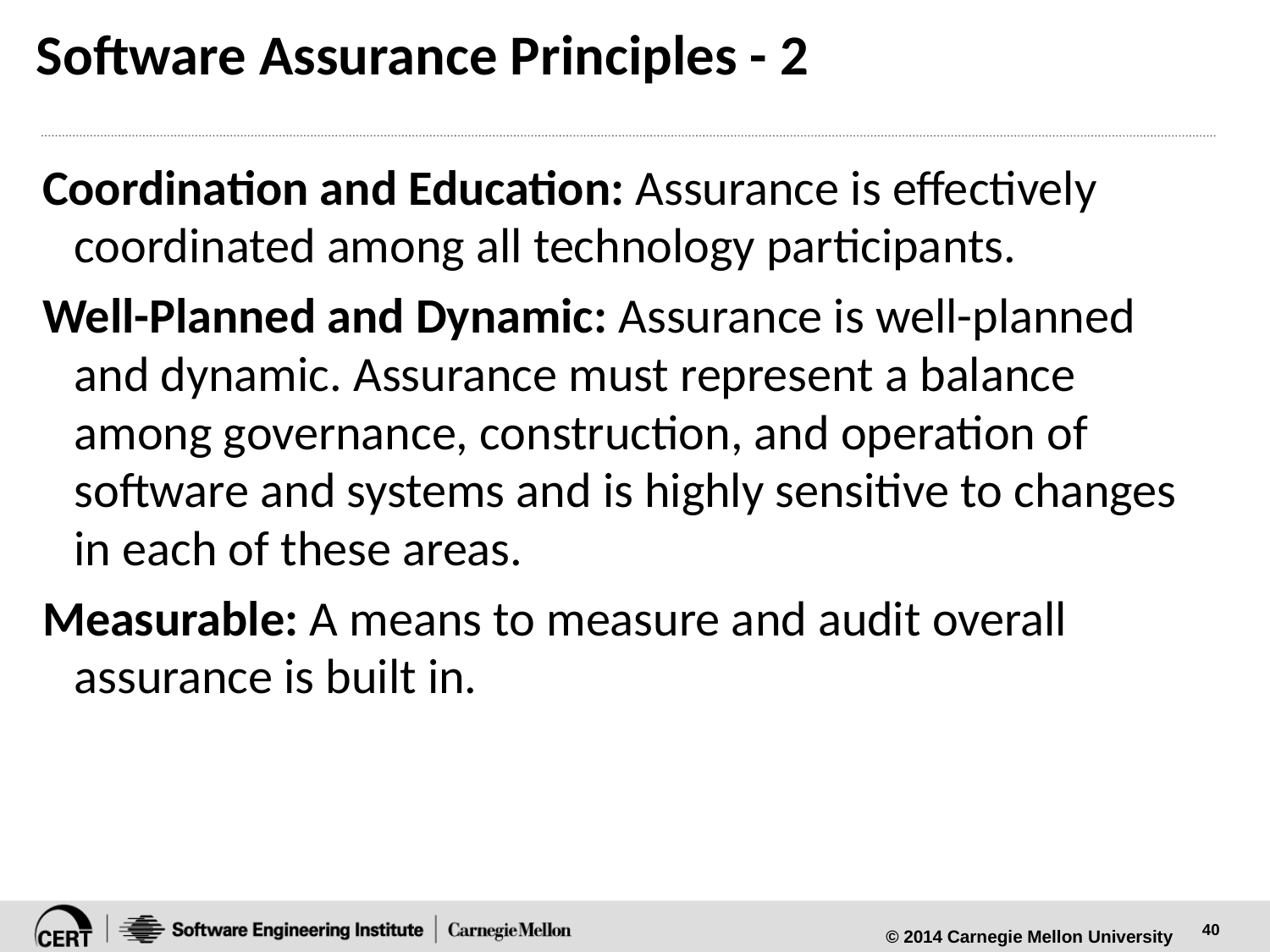

# Software Assurance Principles - 2
Coordination and Education: Assurance is effectively coordinated among all technology participants.
Well-Planned and Dynamic: Assurance is well-planned and dynamic. Assurance must represent a balance among governance, construction, and operation of software and systems and is highly sensitive to changes in each of these areas.
Measurable: A means to measure and audit overall assurance is built in.